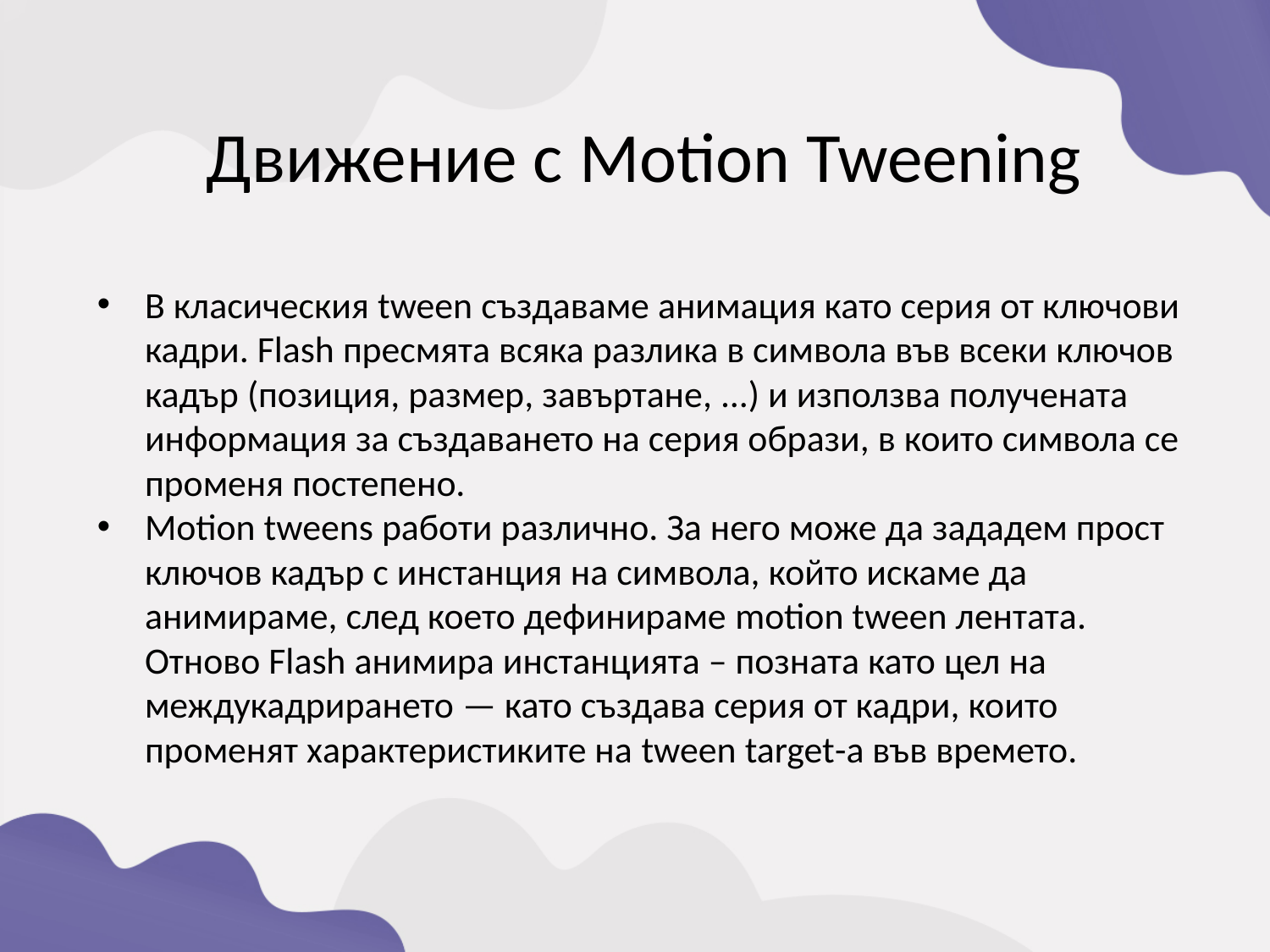

Движение с Motion Tweening

В класическия tween създаваме анимация като серия от ключови кадри. Flash пресмята всяка разлика в символа във всеки ключов кадър (позиция, размер, завъртане, ...) и използва получената информация за създаването на серия образи, в които символа се променя постепено.
Motion tweens работи различно. За него може да зададем прост ключов кадър с инстанция на символа, който искаме да анимираме, след което дефинираме motion tween лентата. Отново Flash анимира инстанцията – позната като цел на междукадрирането — като създава серия от кадри, които променят характеристиките на tween target-а във времето.